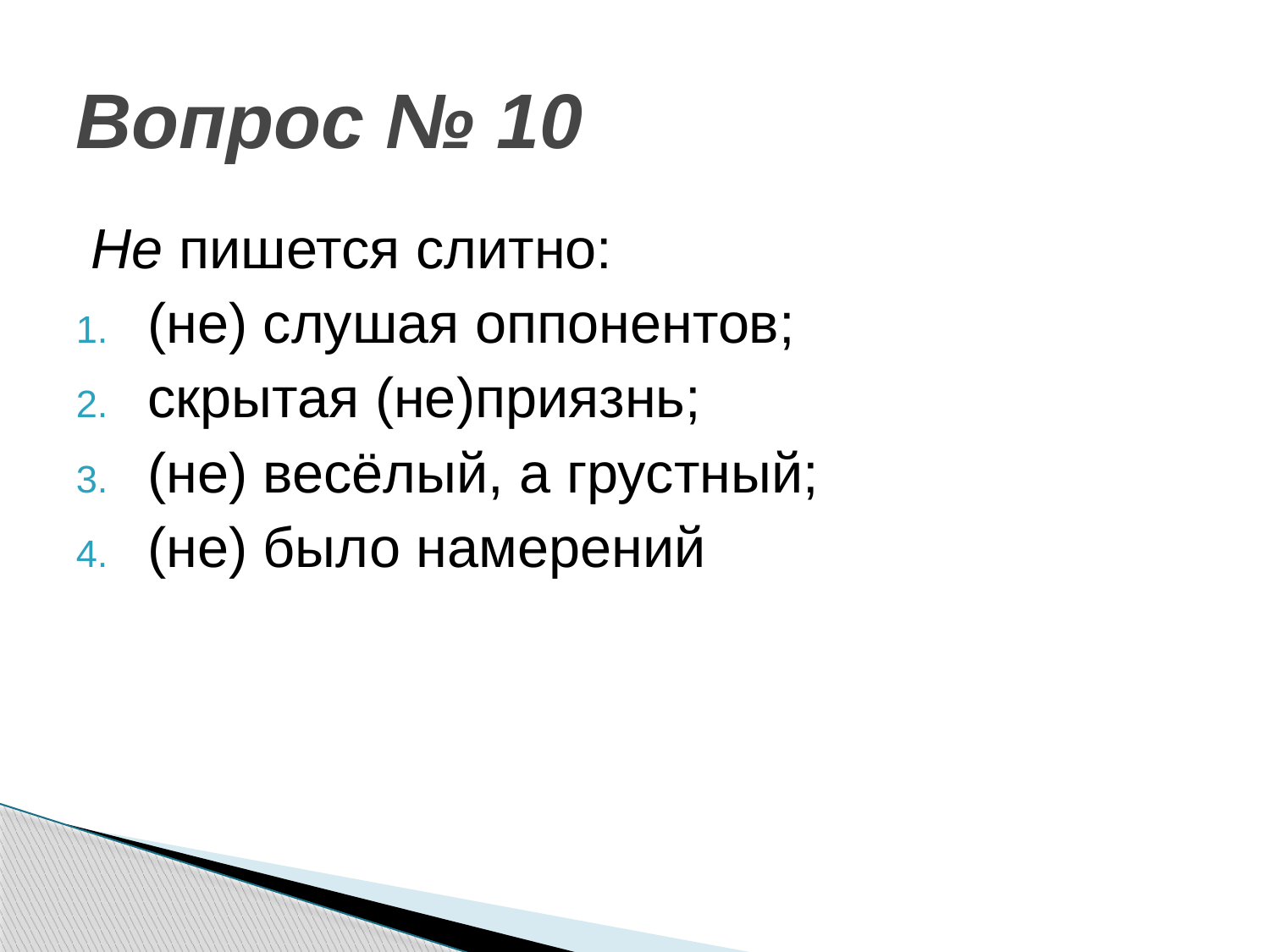

# Вопрос № 10
Не пишется слитно:
(не) слушая оппонентов;
скрытая (не)приязнь;
(не) весёлый, а грустный;
(не) было намерений